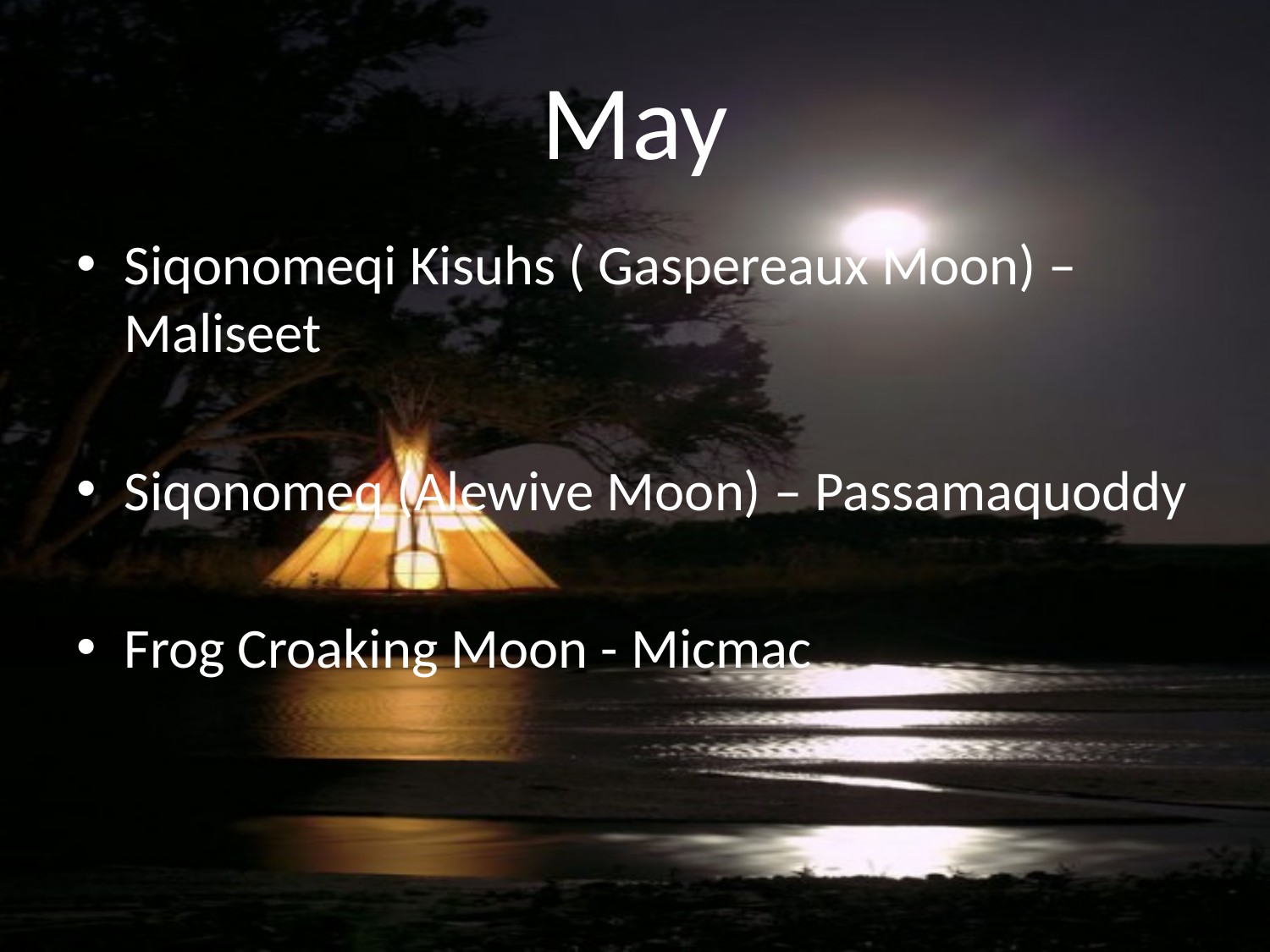

# May
Siqonomeqi Kisuhs ( Gaspereaux Moon) – Maliseet

Siqonomeq (Alewive Moon) – Passamaquoddy

Frog Croaking Moon - Micmac